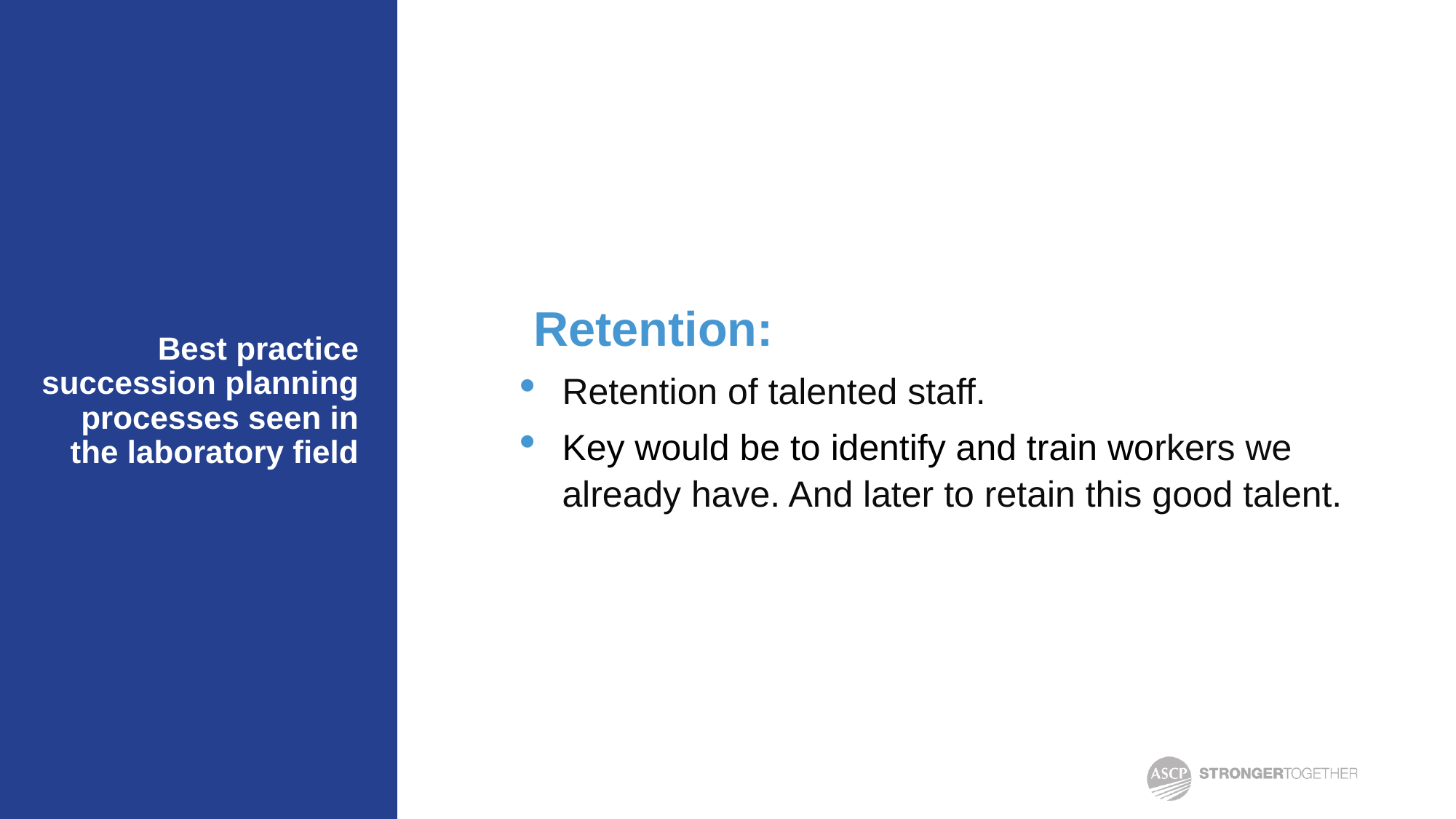

Retention:
Retention of talented staff.
Key would be to identify and train workers we already have. And later to retain this good talent.
# Best practice succession planning processes seen in the laboratory field